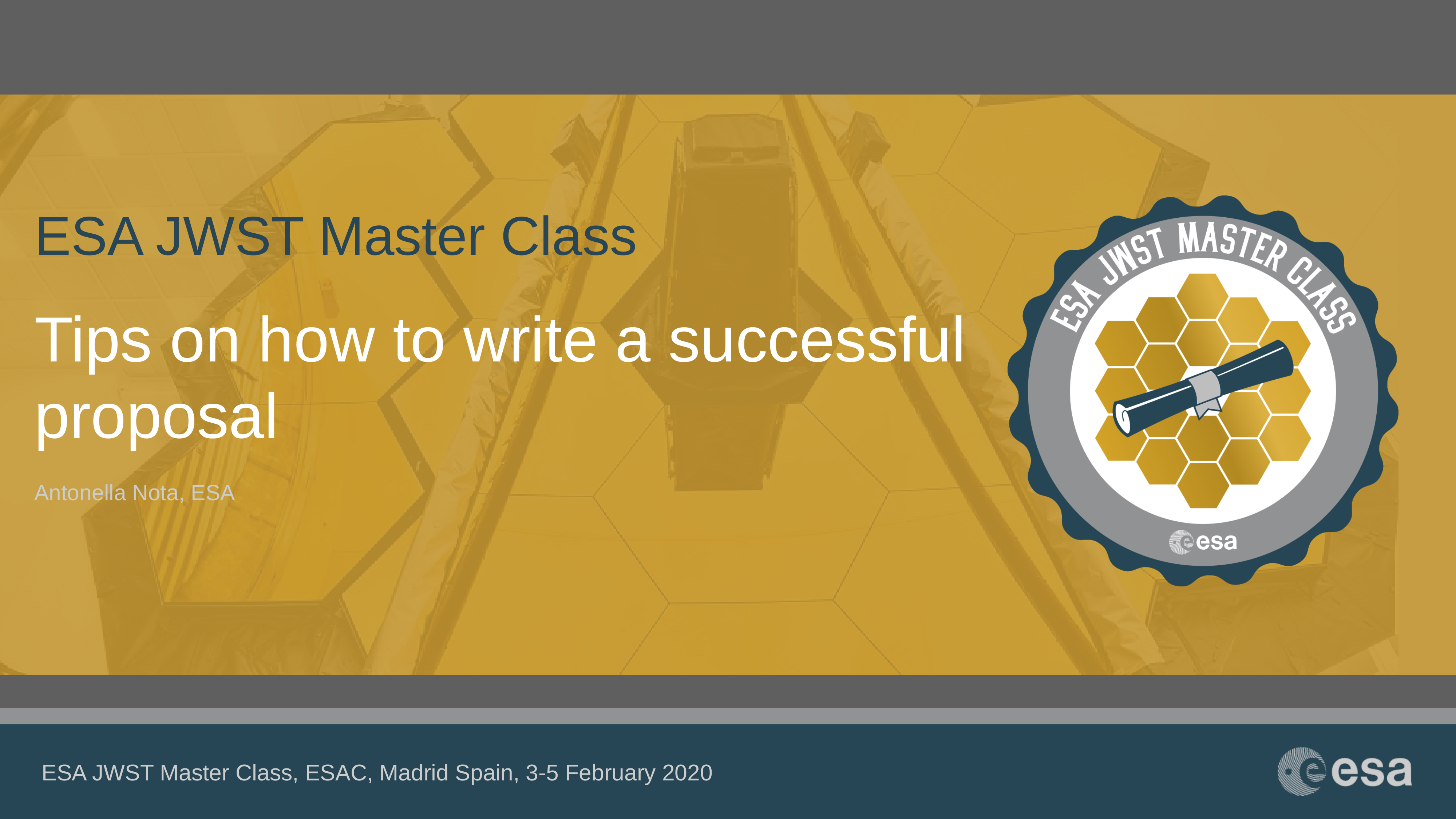

# Tips on how to write a successful proposal
Antonella Nota, ESA